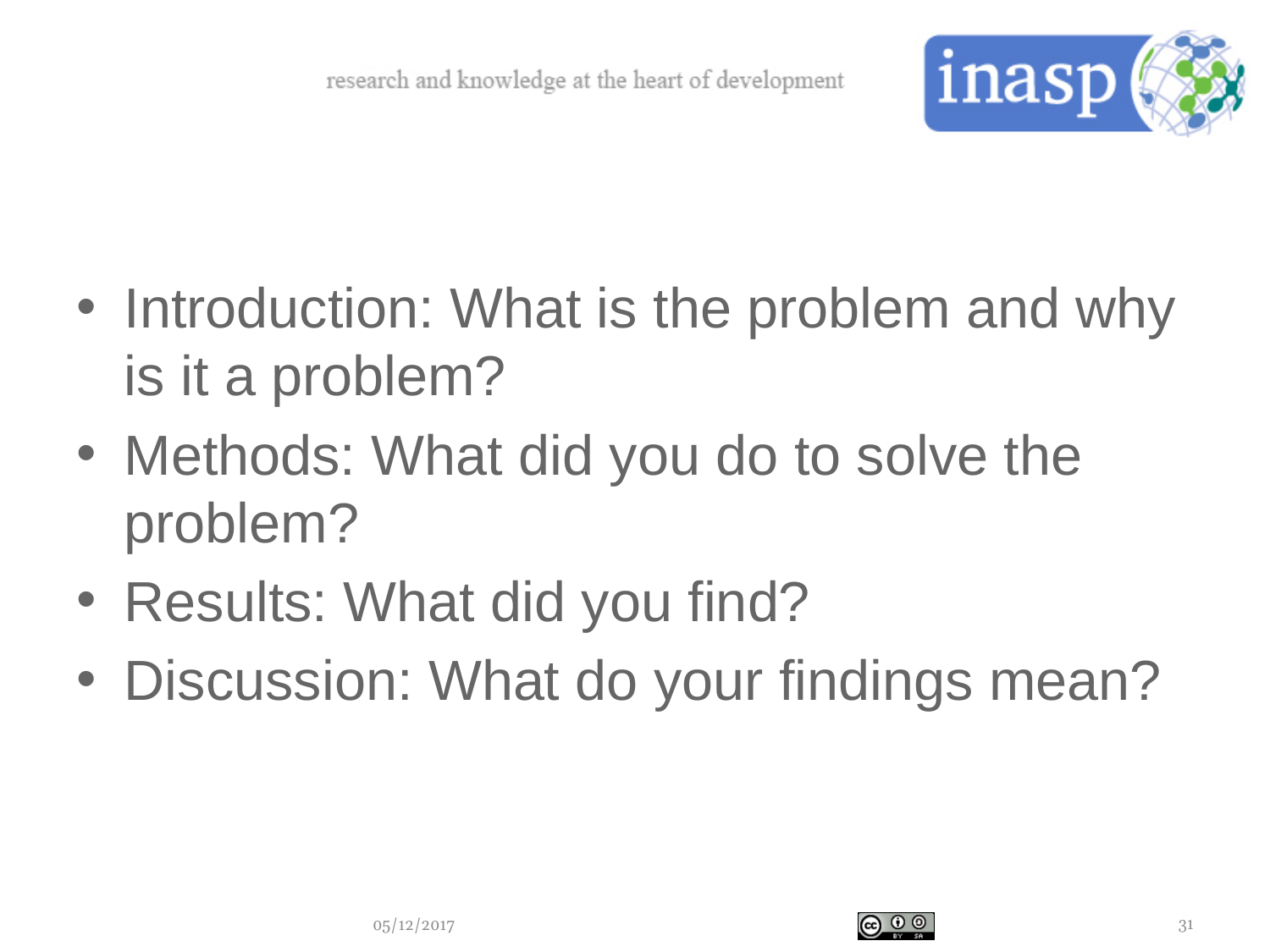

#
Introduction: What is the problem and why is it a problem?
Methods: What did you do to solve the problem?
Results: What did you find?
Discussion: What do your findings mean?
05/12/2017

31